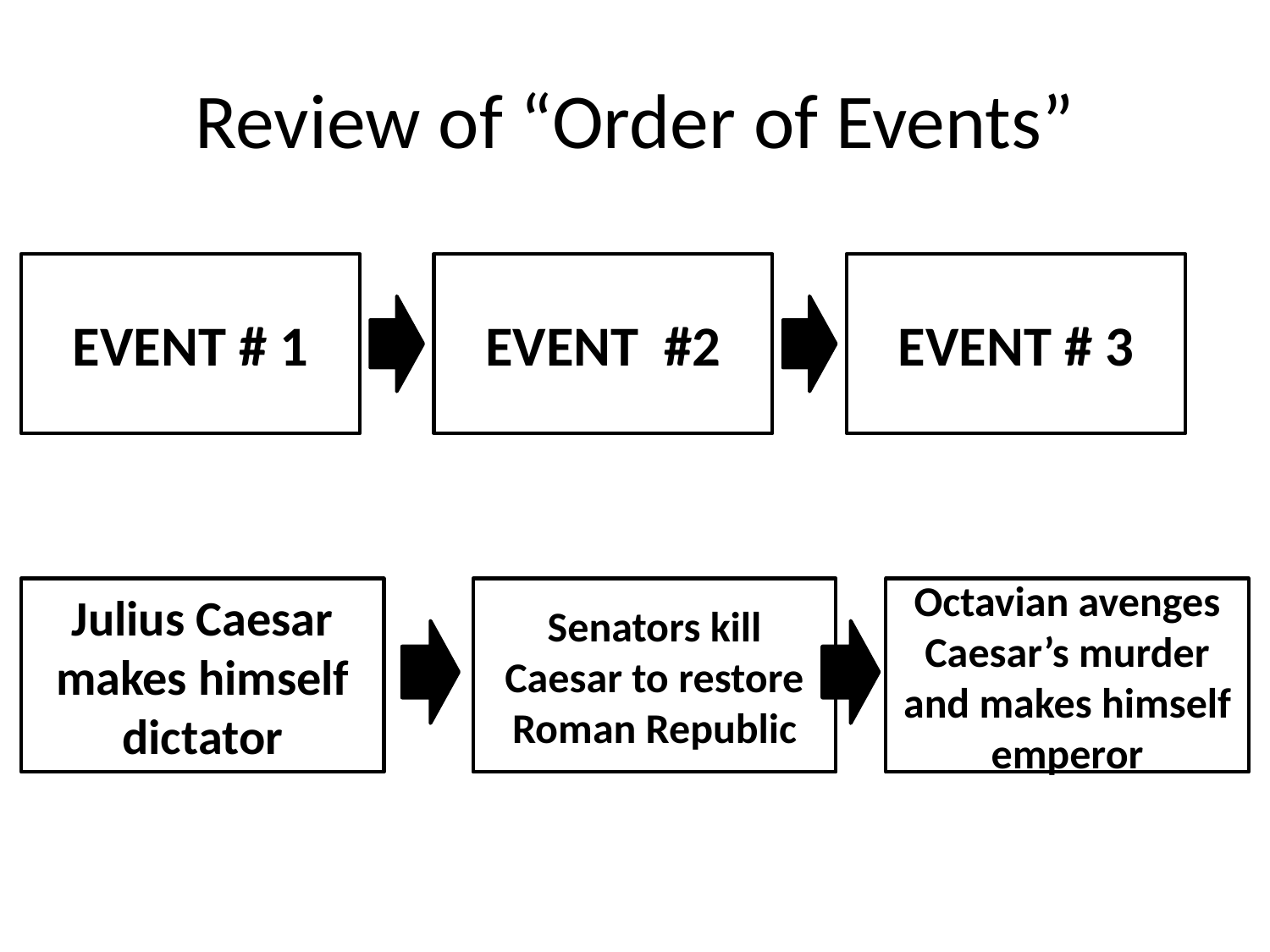

# Review of “Order of Events”
EVENT # 1
EVENT  #2
EVENT # 3

Julius Caesar makes himself dictator
Senators kill Caesar to restore Roman Republic
Octavian avenges Caesar’s murder and makes himself emperor